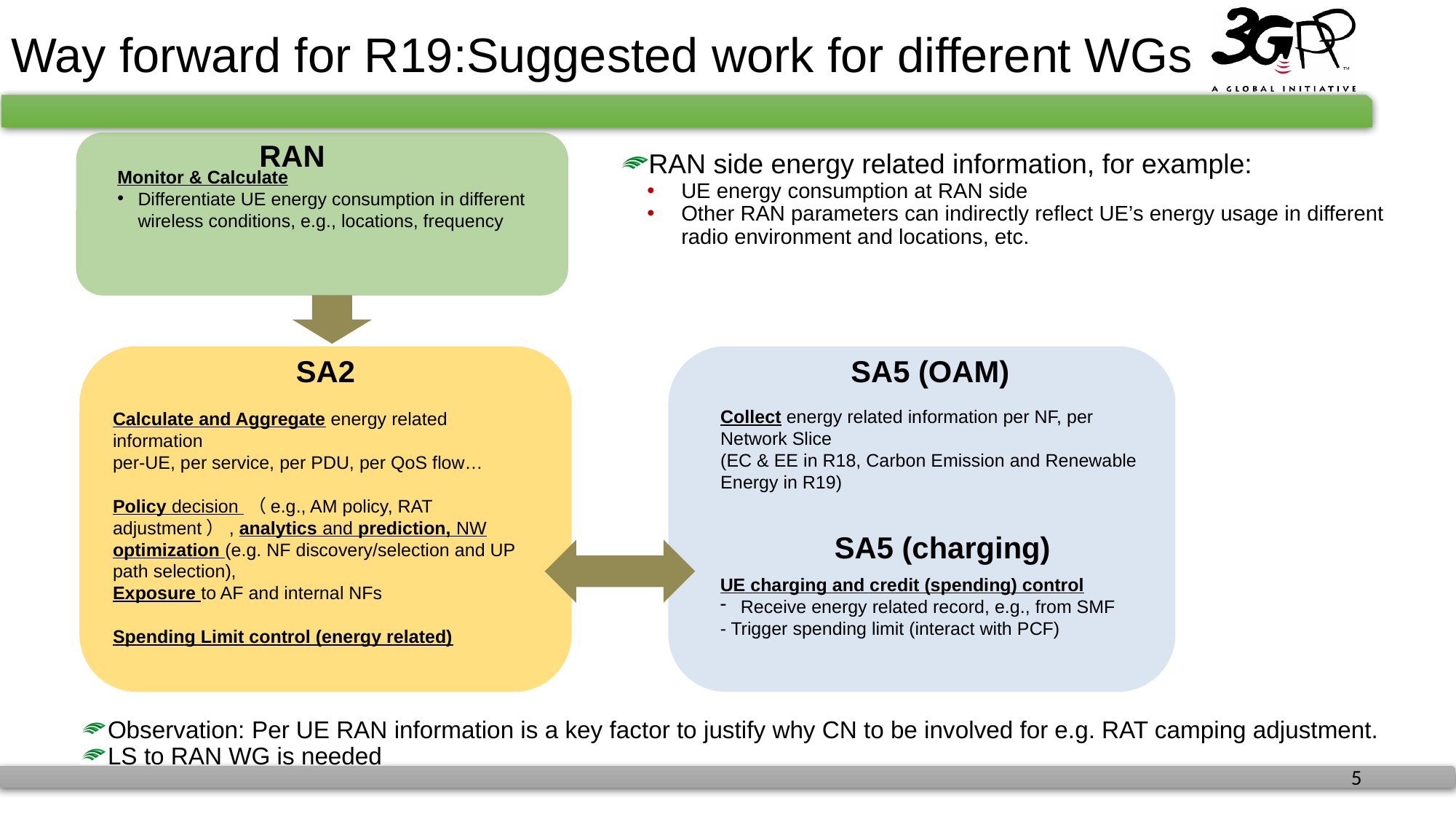

# Way forward for R19:Suggested work for different WGs
RAN

RAN side energy related information, for example:
UE energy consumption at RAN side
Other RAN parameters can indirectly reflect UE’s energy usage in different radio environment and locations, etc.

Monitor & Calculate
Differentiate UE energy consumption in different wireless conditions, e.g., locations, frequency

SA2
SA5 (OAM)

Collect energy related information per NF, per Network Slice
(EC & EE in R18, Carbon Emission and Renewable Energy in R19)
Calculate and Aggregate energy related information
per-UE, per service, per PDU, per QoS flow…

Policy decision （e.g., AM policy, RAT adjustment）, analytics and prediction, NW optimization (e.g. NF discovery/selection and UP path selection),
Exposure to AF and internal NFs

Spending Limit control (energy related)
SA5 (charging)

UE charging and credit (spending) control
Receive energy related record, e.g., from SMF
- Trigger spending limit (interact with PCF)

Observation: Per UE RAN information is a key factor to justify why CN to be involved for e.g. RAT camping adjustment.
LS to RAN WG is needed